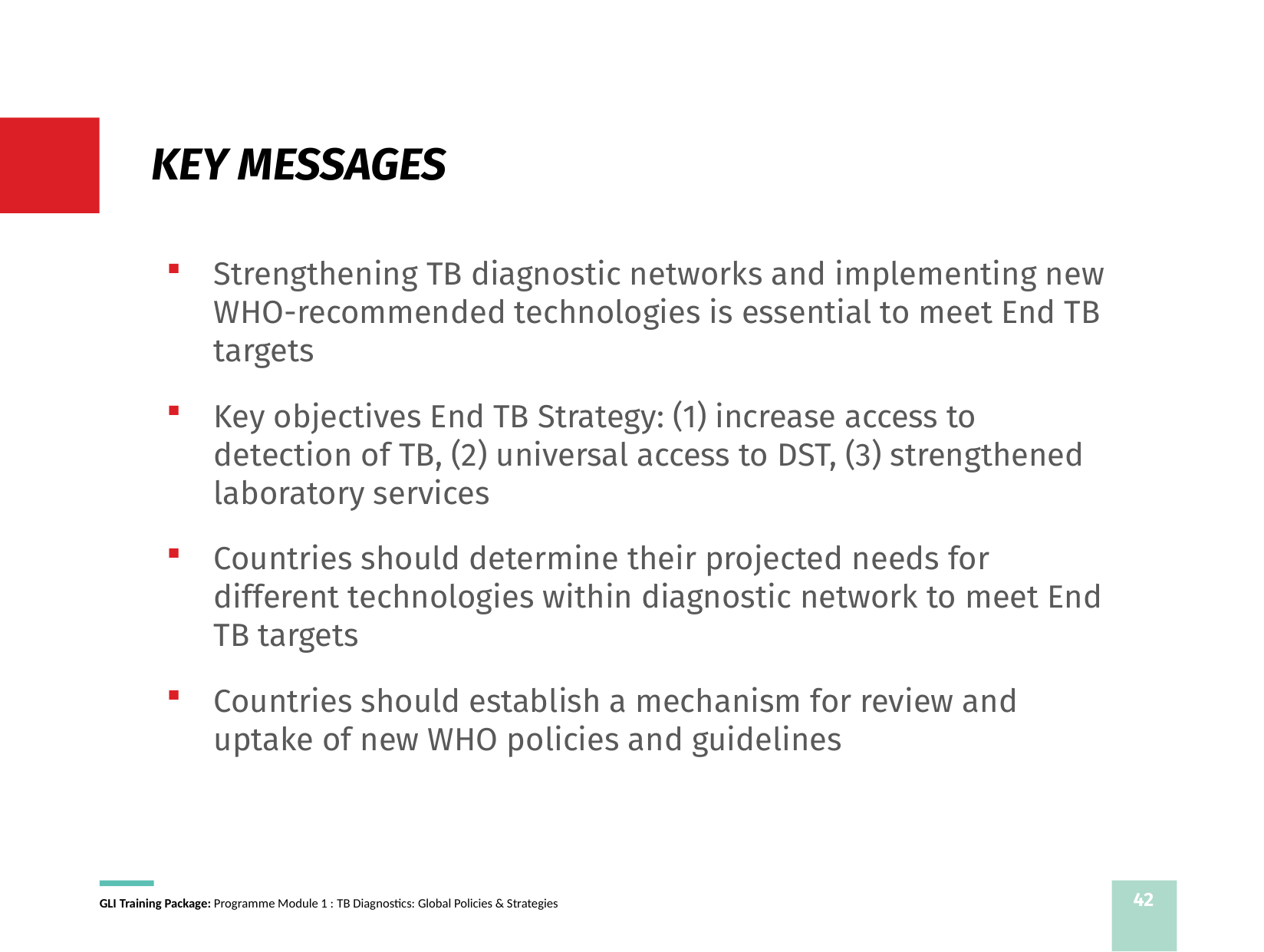

# KEY MESSAGES
Strengthening TB diagnostic networks and implementing new WHO-recommended technologies is essential to meet End TB targets
Key objectives End TB Strategy: (1) increase access to detection of TB, (2) universal access to DST, (3) strengthened laboratory services
Countries should determine their projected needs for different technologies within diagnostic network to meet End TB targets
Countries should establish a mechanism for review and uptake of new WHO policies and guidelines